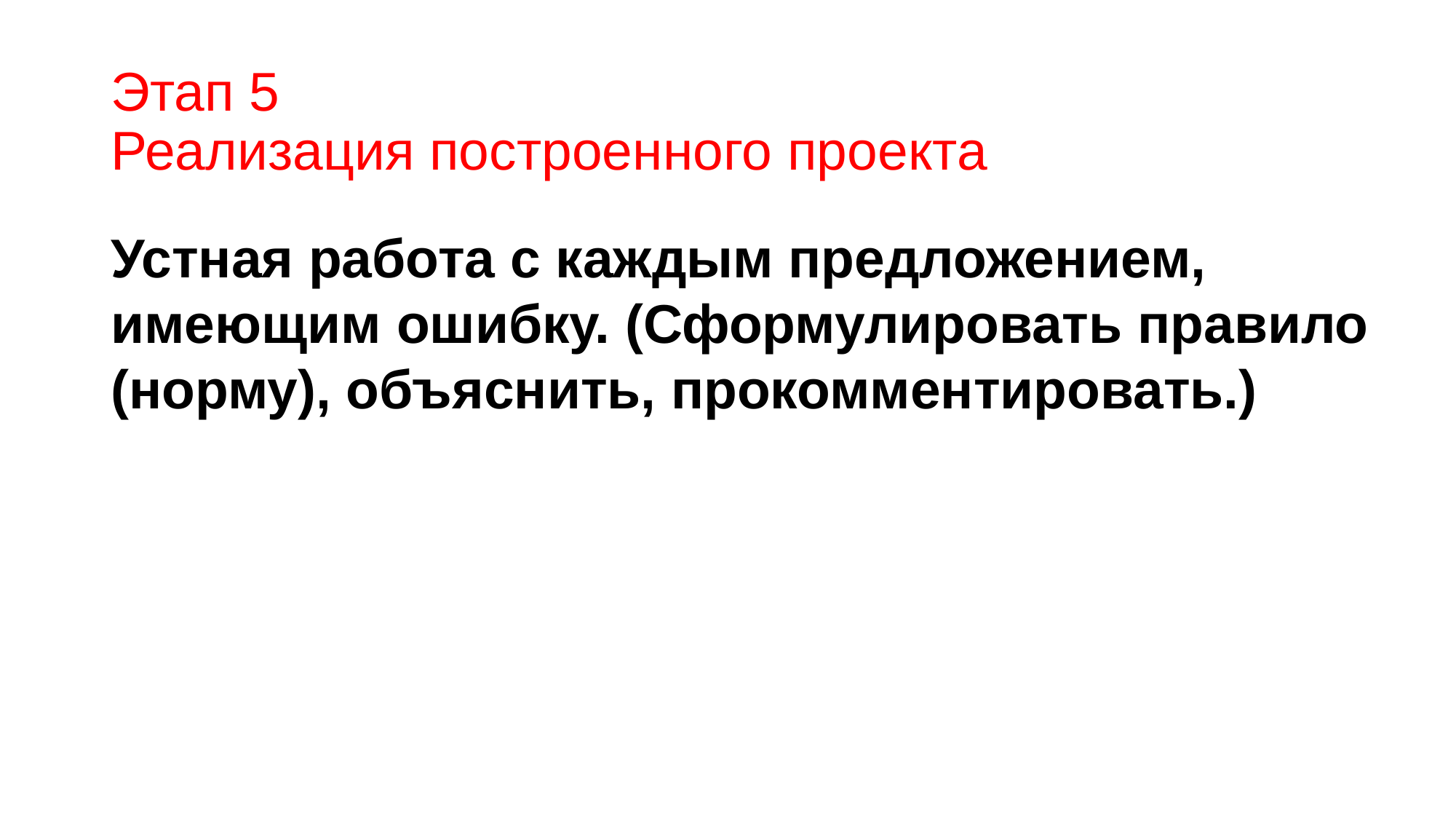

# Этап 5 Реализация построенного проекта
Устная работа с каждым предложением, имеющим ошибку. (Сформулировать правило (норму), объяснить, прокомментировать.)